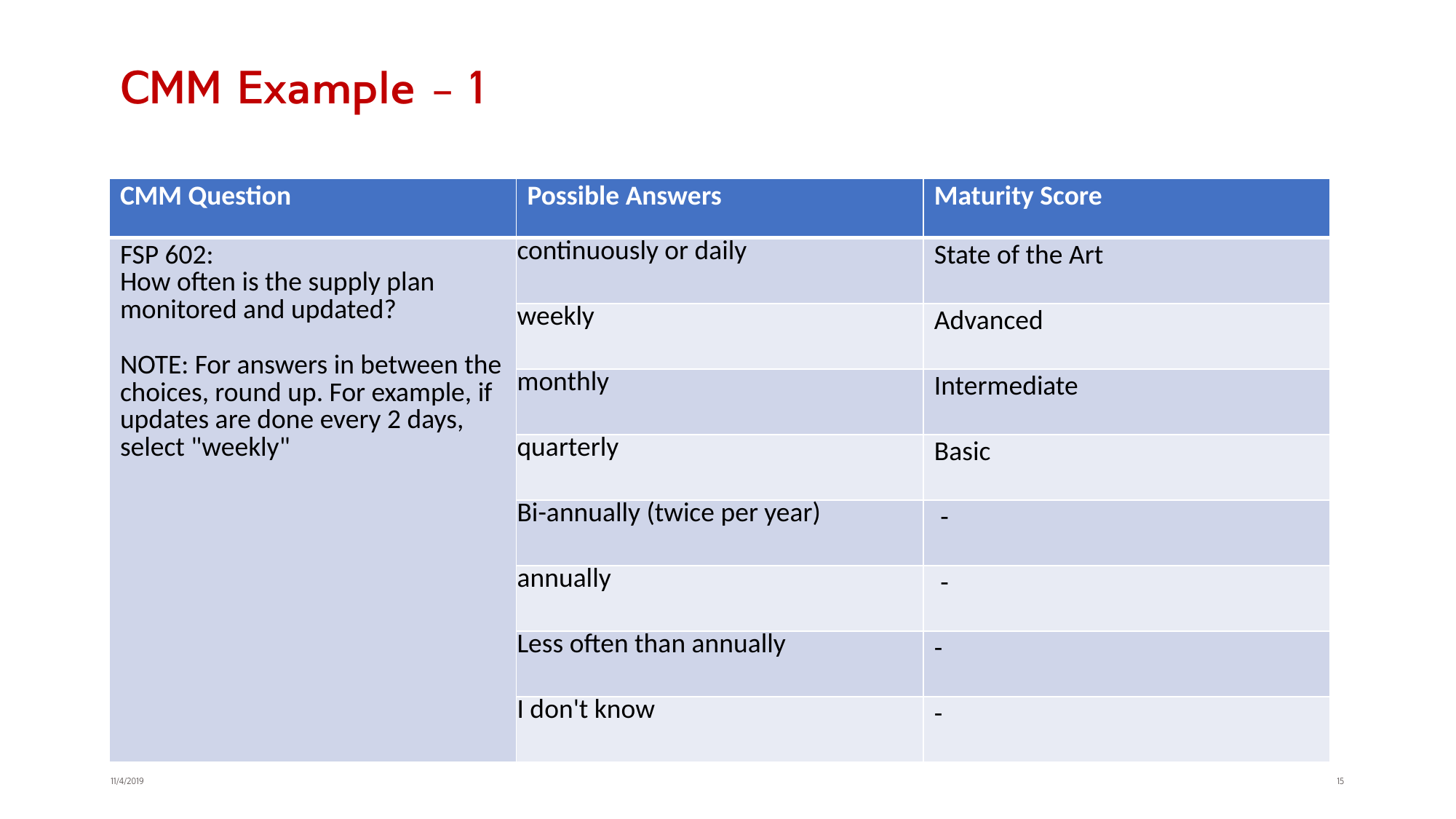

# CMM Example – 1
| CMM Question | Possible Answers | Maturity Score |
| --- | --- | --- |
| FSP 602: How often is the supply plan monitored and updated? NOTE: For answers in between the choices, round up. For example, if updates are done every 2 days, select "weekly" | continuously or daily | State of the Art |
|  | weekly | Advanced |
|  | monthly | Intermediate |
|  | quarterly | Basic |
|  | Bi-annually (twice per year) | - |
|  | annually | - |
|  | Less often than annually | - |
|  | I don't know | - |
11/4/2019
15